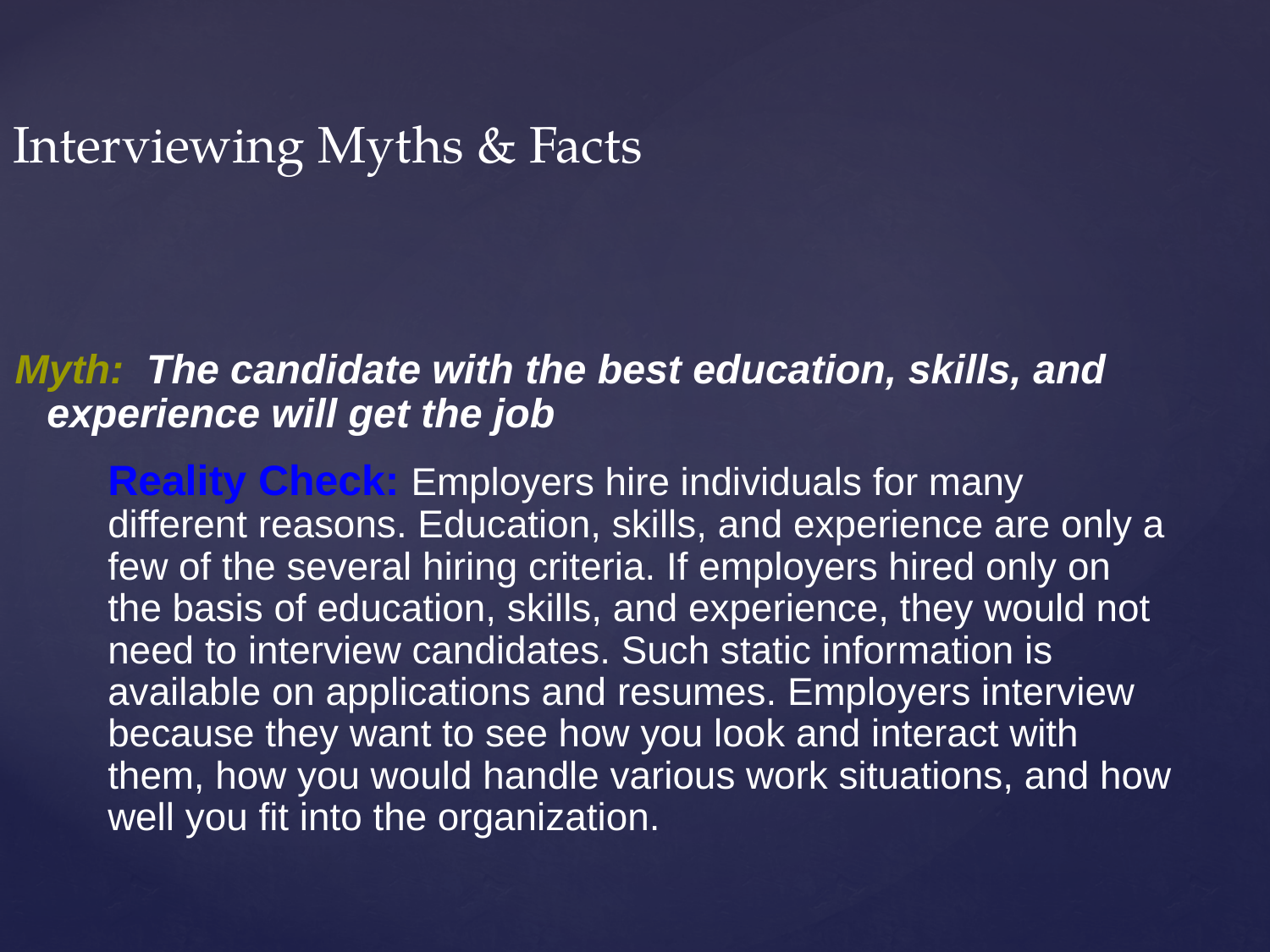

Interviewing Myths & Facts

Myth:  The candidate with the best education, skills, and experience will get the job

Reality Check: Employers hire individuals for many different reasons. Education, skills, and experience are only a few of the several hiring criteria. If employers hired only on the basis of education, skills, and experience, they would not need to interview candidates. Such static information is available on applications and resumes. Employers interview because they want to see how you look and interact with them, how you would handle various work situations, and how well you fit into the organization.